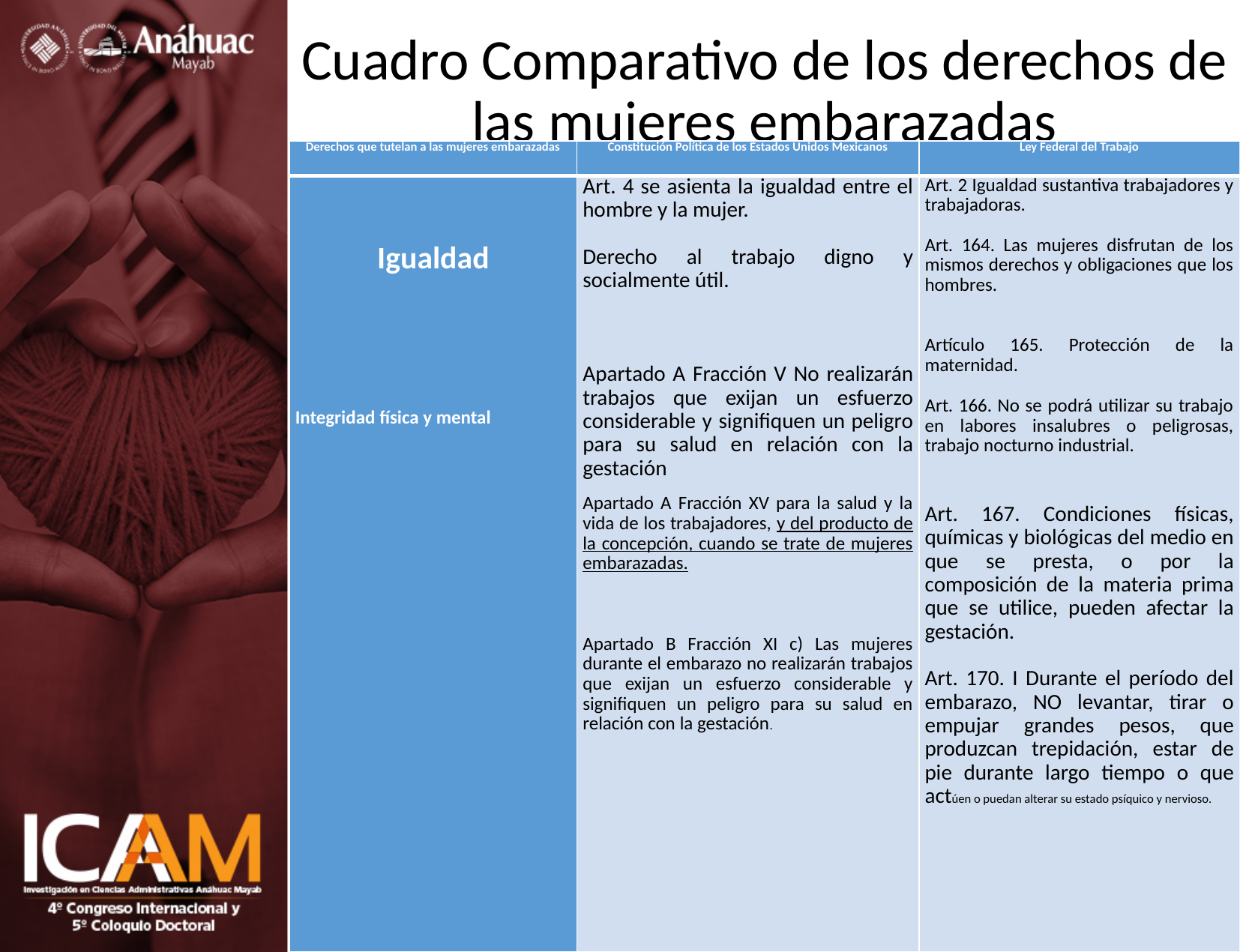

# Cuadro Comparativo de los derechos de las mujeres embarazadas
| Derechos que tutelan a las mujeres embarazadas | Constitución Política de los Estados Unidos Mexicanos | Ley Federal del Trabajo |
| --- | --- | --- |
| Igualdad                   Integridad física y mental | Art. 4 se asienta la igualdad entre el hombre y la mujer.   Derecho al trabajo digno y socialmente útil.       Apartado A Fracción V No realizarán trabajos que exijan un esfuerzo considerable y signifiquen un peligro para su salud en relación con la gestación   Apartado A Fracción XV para la salud y la vida de los trabajadores, y del producto de la concepción, cuando se trate de mujeres embarazadas.       Apartado B Fracción XI c) Las mujeres durante el embarazo no realizarán trabajos que exijan un esfuerzo considerable y signifiquen un peligro para su salud en relación con la gestación. | Art. 2 Igualdad sustantiva trabajadores y trabajadoras.   Art. 164. Las mujeres disfrutan de los mismos derechos y obligaciones que los hombres.   Artículo 165. Protección de la maternidad.   Art. 166. No se podrá utilizar su trabajo en labores insalubres o peligrosas, trabajo nocturno industrial.   Art. 167. Condiciones físicas, químicas y biológicas del medio en que se presta, o por la composición de la materia prima que se utilice, pueden afectar la gestación.   Art. 170. I Durante el período del embarazo, NO levantar, tirar o empujar grandes pesos, que produzcan trepidación, estar de pie durante largo tiempo o que actúen o puedan alterar su estado psíquico y nervioso. |